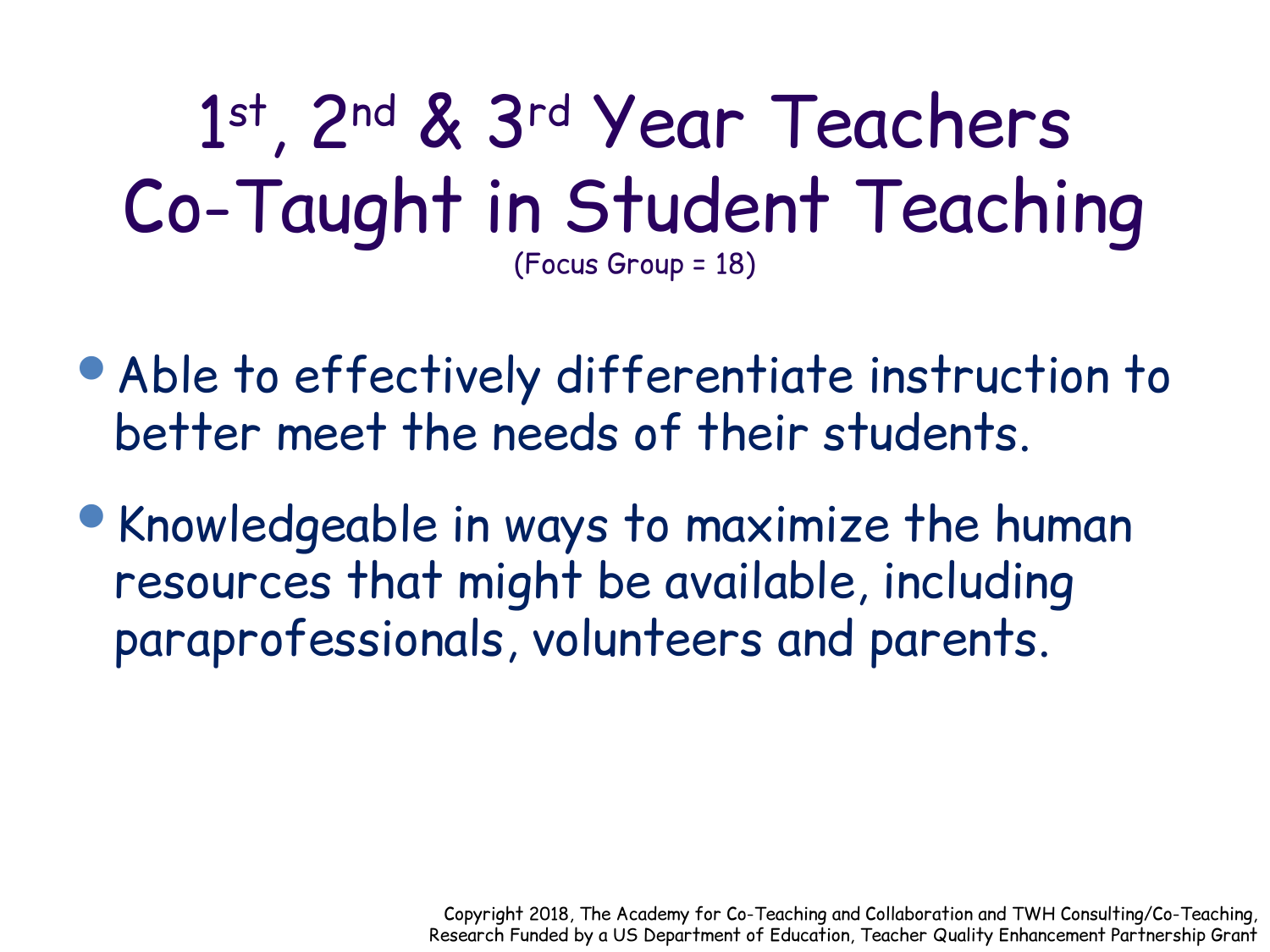

# 1st, 2nd & 3rd Year Teachers Co-Taught in Student Teaching (Focus Group = 18)
Able to effectively differentiate instruction to better meet the needs of their students.

Knowledgeable in ways to maximize the human resources that might be available, including paraprofessionals, volunteers and parents.

Copyright 2018, The Academy for Co-Teaching and Collaboration and TWH Consulting/Co-Teaching,
Research Funded by a US Department of Education, Teacher Quality Enhancement Partnership Grant